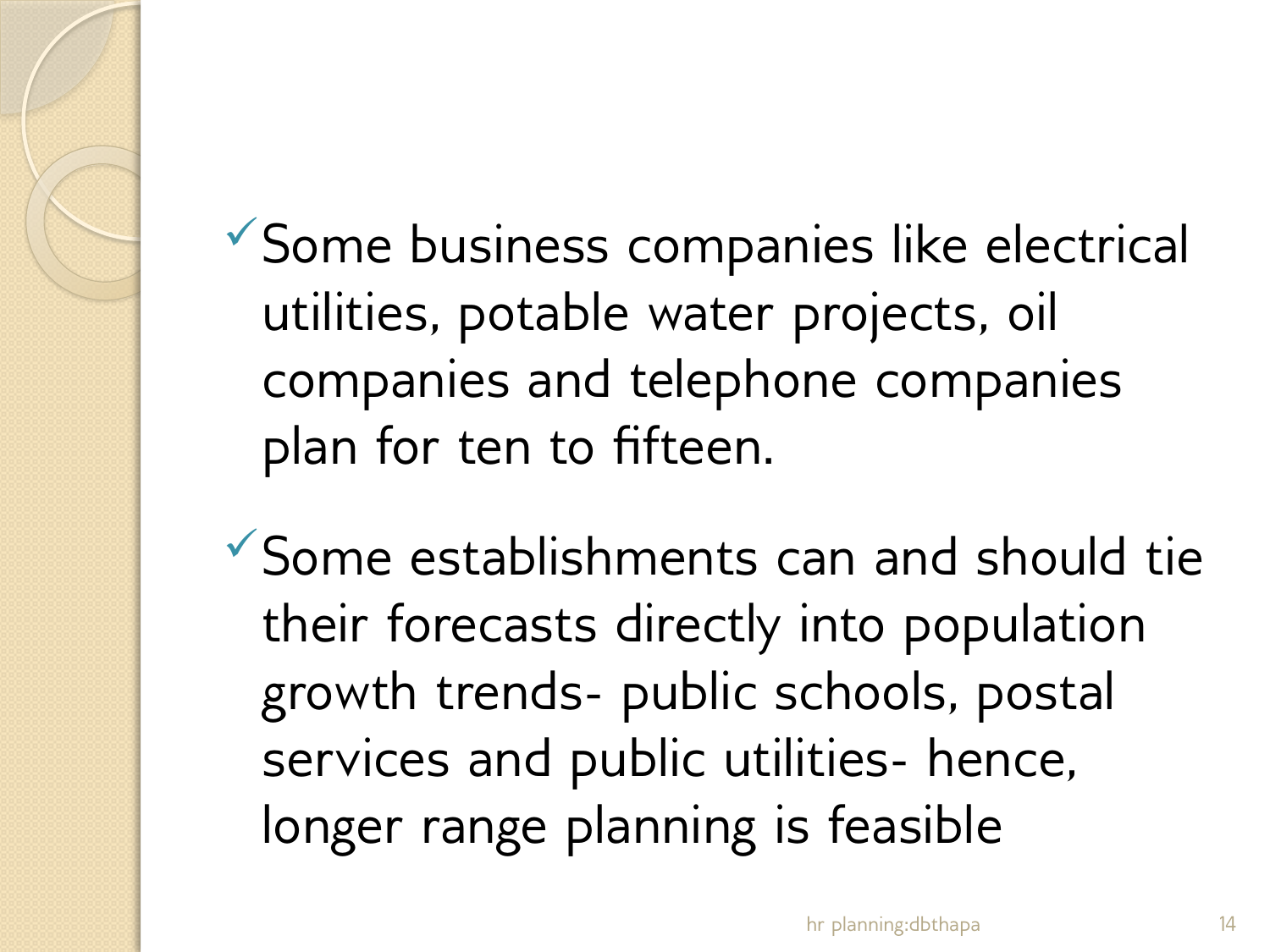

#
Some business companies like electrical utilities, potable water projects, oil companies and telephone companies plan for ten to fifteen.

Some establishments can and should tie their forecasts directly into population growth trends- public schools, postal services and public utilities- hence, longer range planning is feasible
hr planning:dbthapa
14